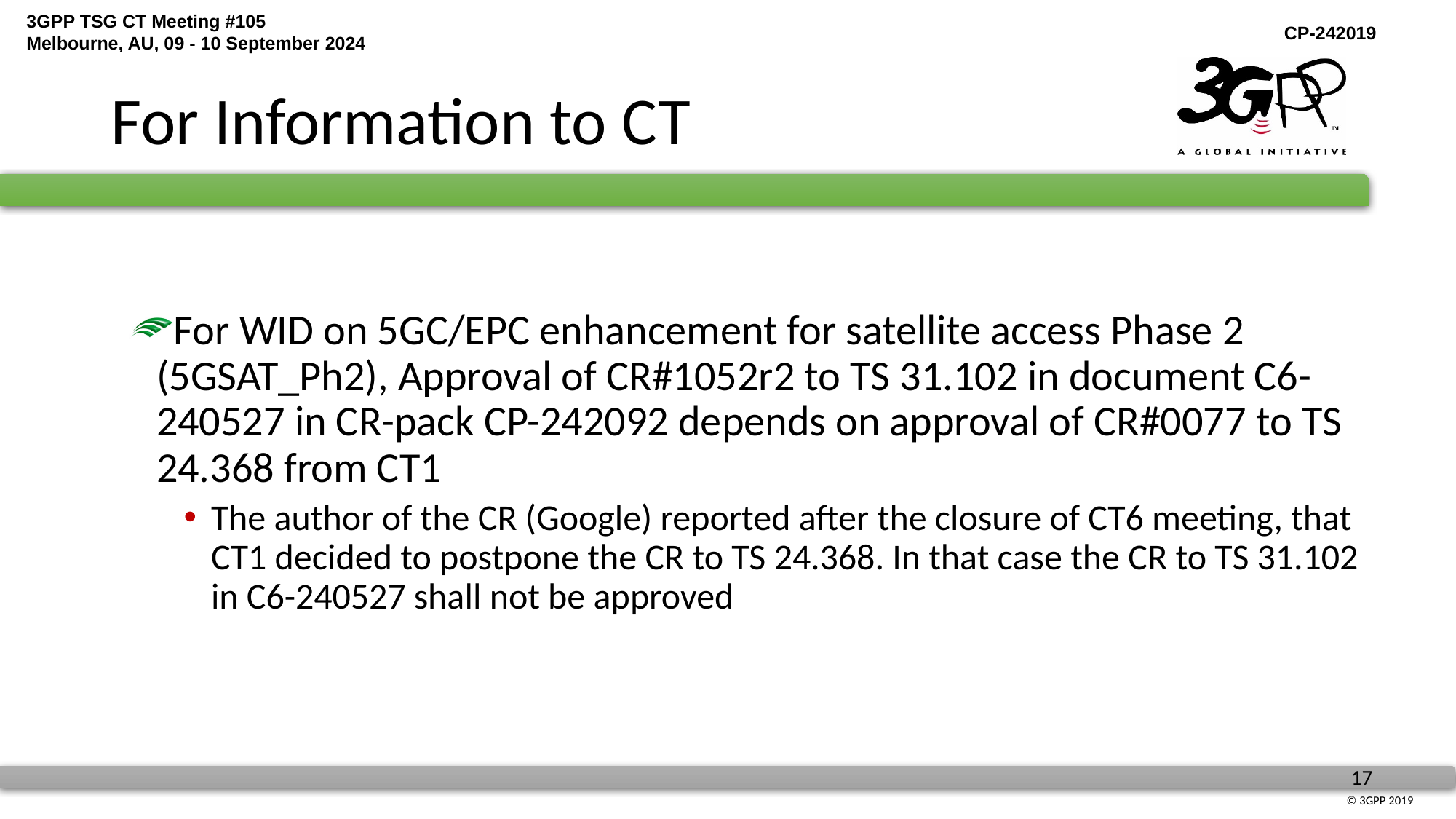

# For Information to CT

For WID on 5GC/EPC enhancement for satellite access Phase 2 (5GSAT_Ph2), Approval of CR#1052r2 to TS 31.102 in document C6-240527 in CR-pack CP-242092 depends on approval of CR#0077 to TS 24.368 from CT1
The author of the CR (Google) reported after the closure of CT6 meeting, that CT1 decided to postpone the CR to TS 24.368. In that case the CR to TS 31.102 in C6-240527 shall not be approved